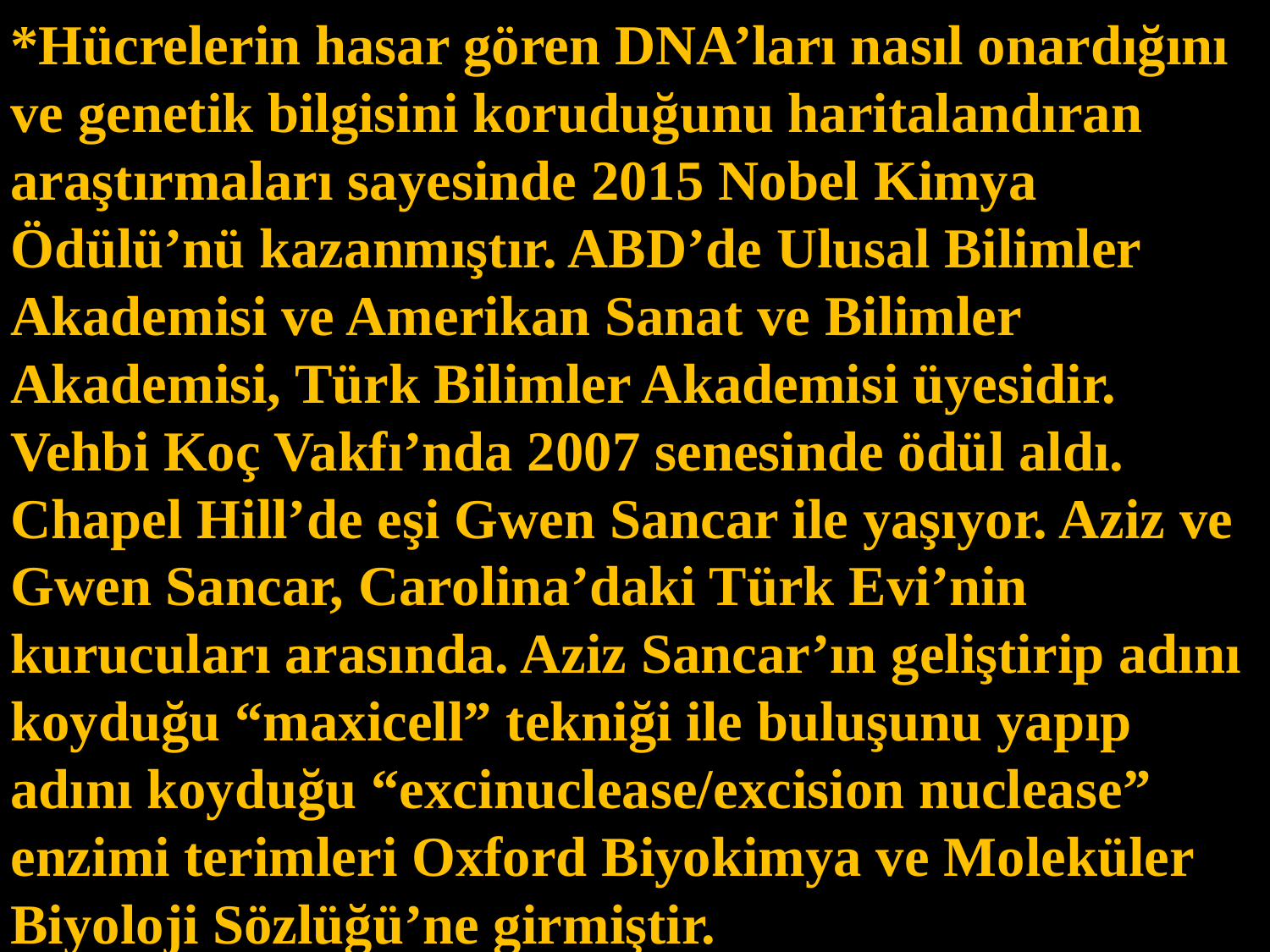

*Hücrelerin hasar gören DNA’ları nasıl onardığını ve genetik bilgisini koruduğunu haritalandıran araştırmaları sayesinde 2015 Nobel Kimya Ödülü’nü kazanmıştır. ABD’de Ulusal Bilimler Akademisi ve Amerikan Sanat ve Bilimler Akademisi, Türk Bilimler Akademisi üyesidir. Vehbi Koç Vakfı’nda 2007 senesinde ödül aldı. Chapel Hill’de eşi Gwen Sancar ile yaşıyor. Aziz ve Gwen Sancar, Carolina’daki Türk Evi’nin kurucuları arasında. Aziz Sancar’ın geliştirip adını koyduğu “maxicell” tekniği ile buluşunu yapıp adını koyduğu “excinuclease/excision nuclease” enzimi terimleri Oxford Biyokimya ve Moleküler Biyoloji Sözlüğü’ne girmiştir.
#